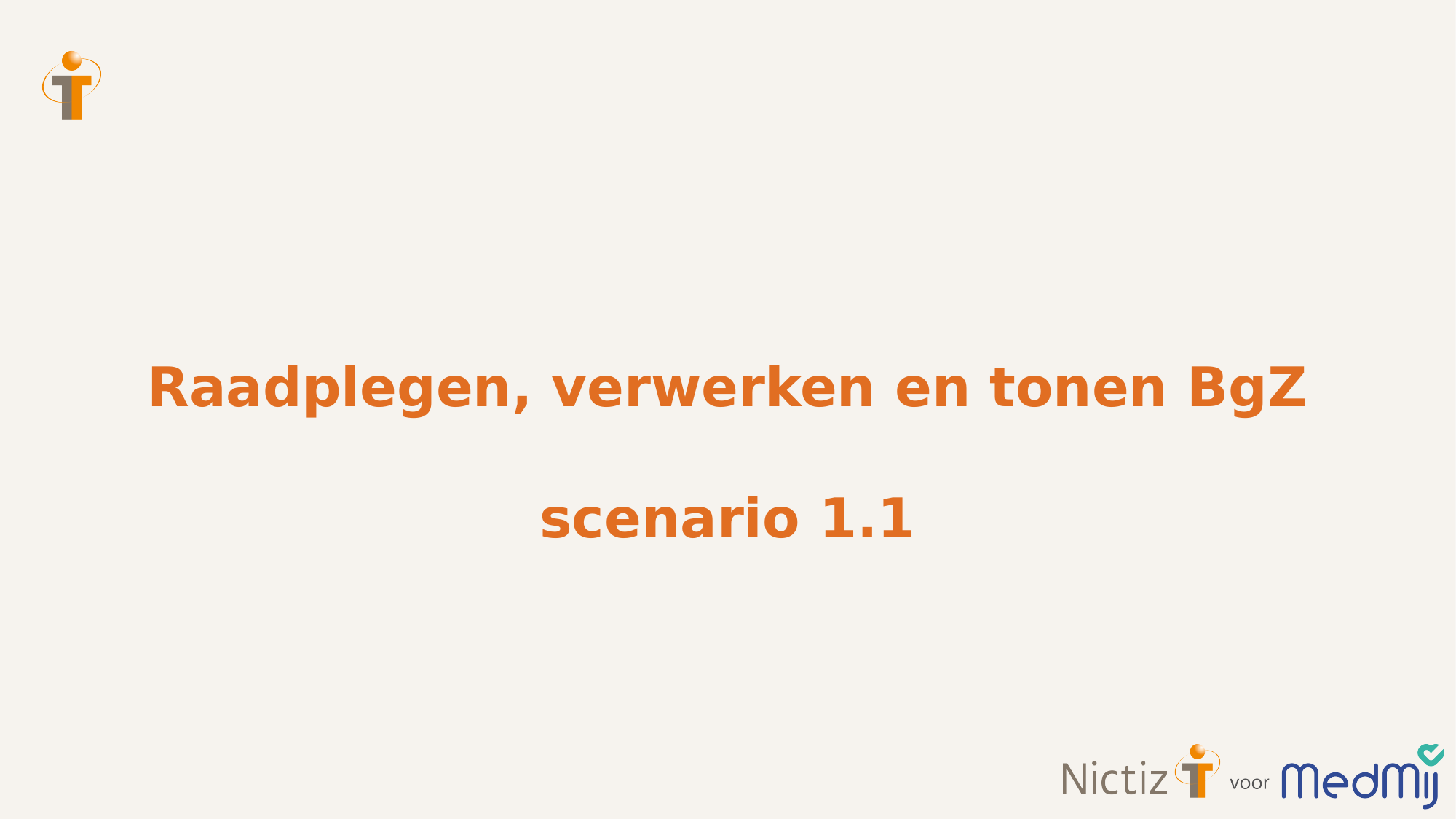

# Raadplegen, verwerken en tonen BgZ scenario 1.1